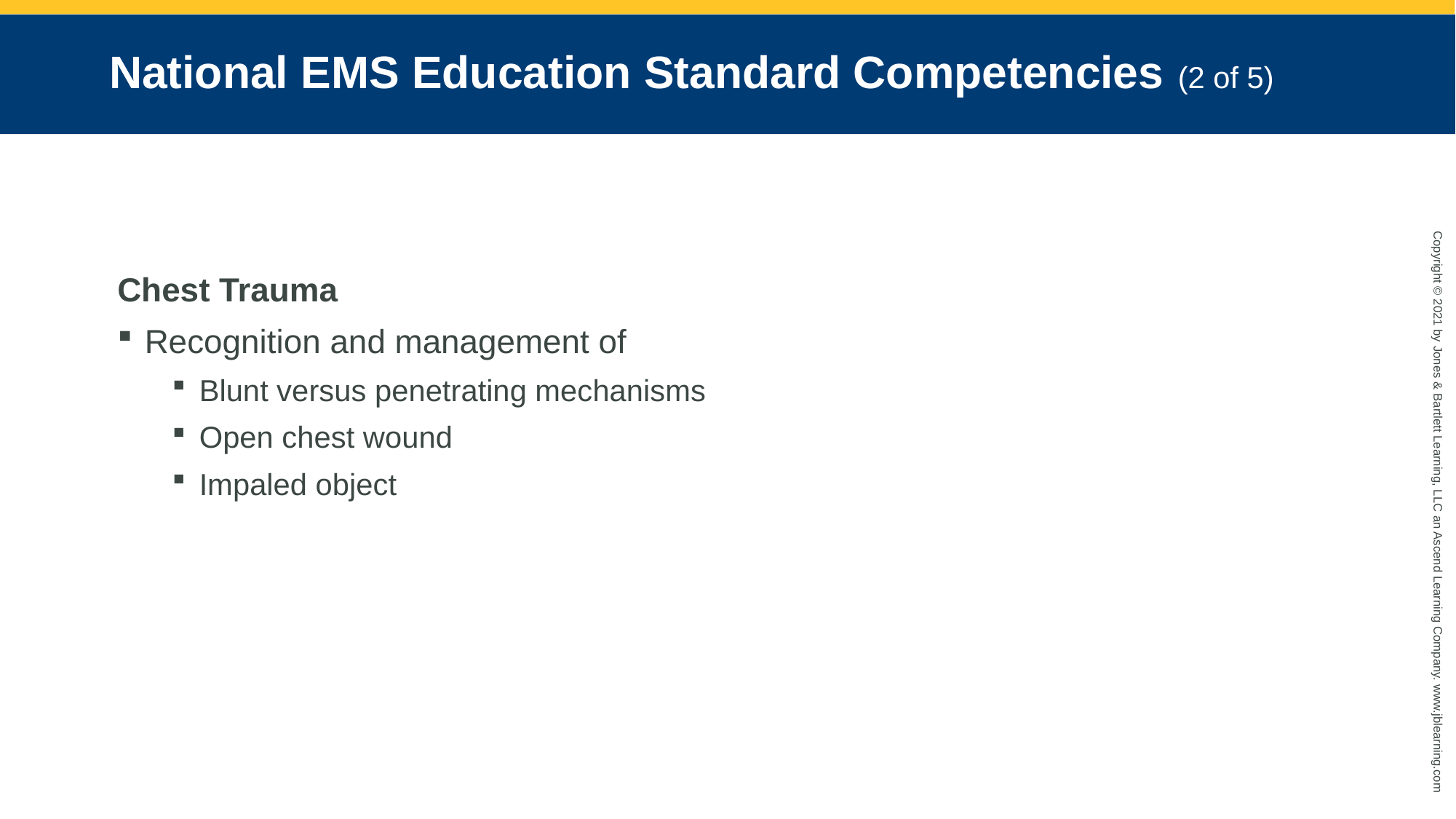

# National EMS Education Standard Competencies (2 of 5)
Chest Trauma
Recognition and management of
Blunt versus penetrating mechanisms
Open chest wound
Impaled object